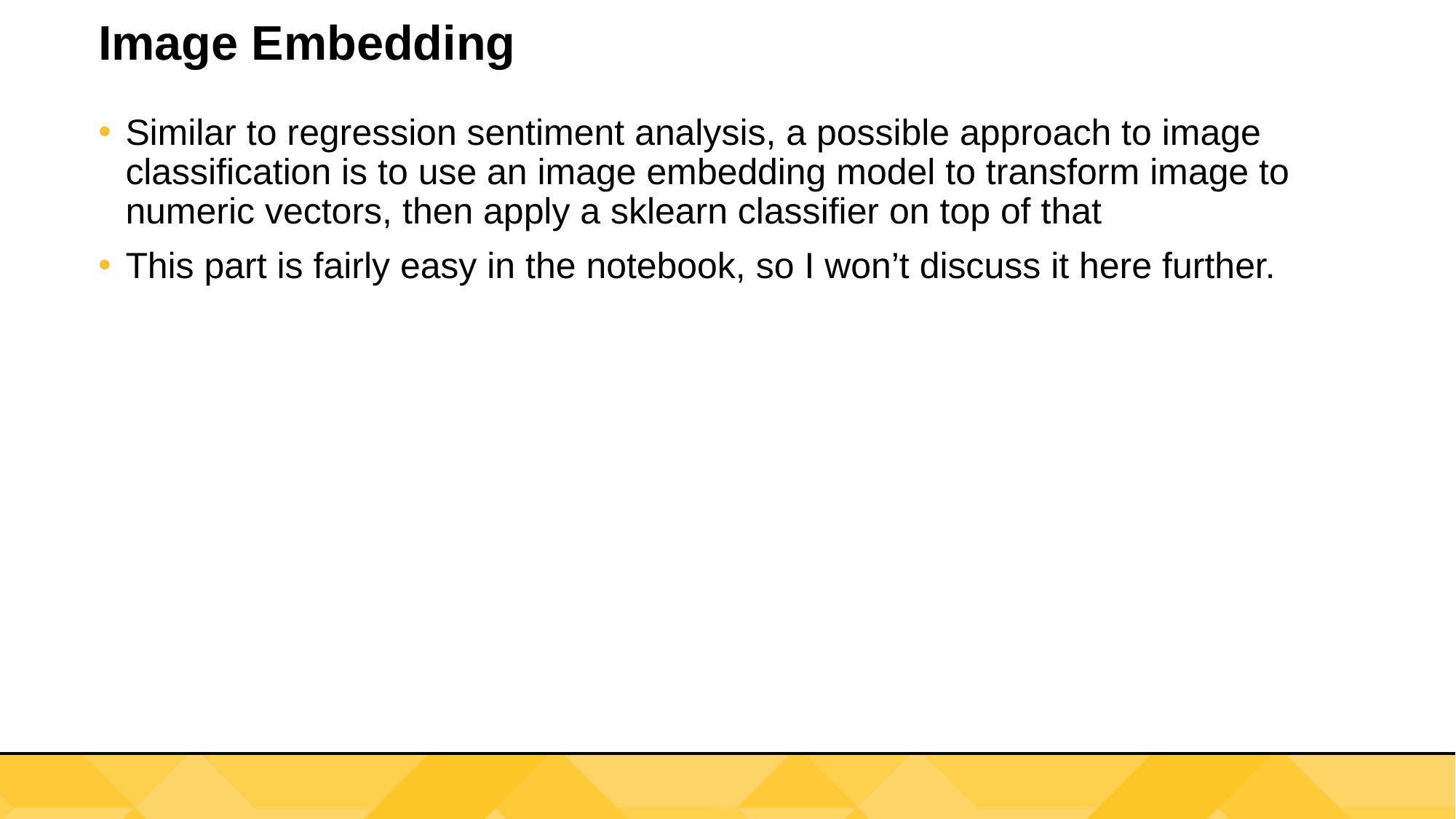

# Image Embedding
Similar to regression sentiment analysis, a possible approach to image classification is to use an image embedding model to transform image to numeric vectors, then apply a sklearn classifier on top of that
This part is fairly easy in the notebook, so I won’t discuss it here further.